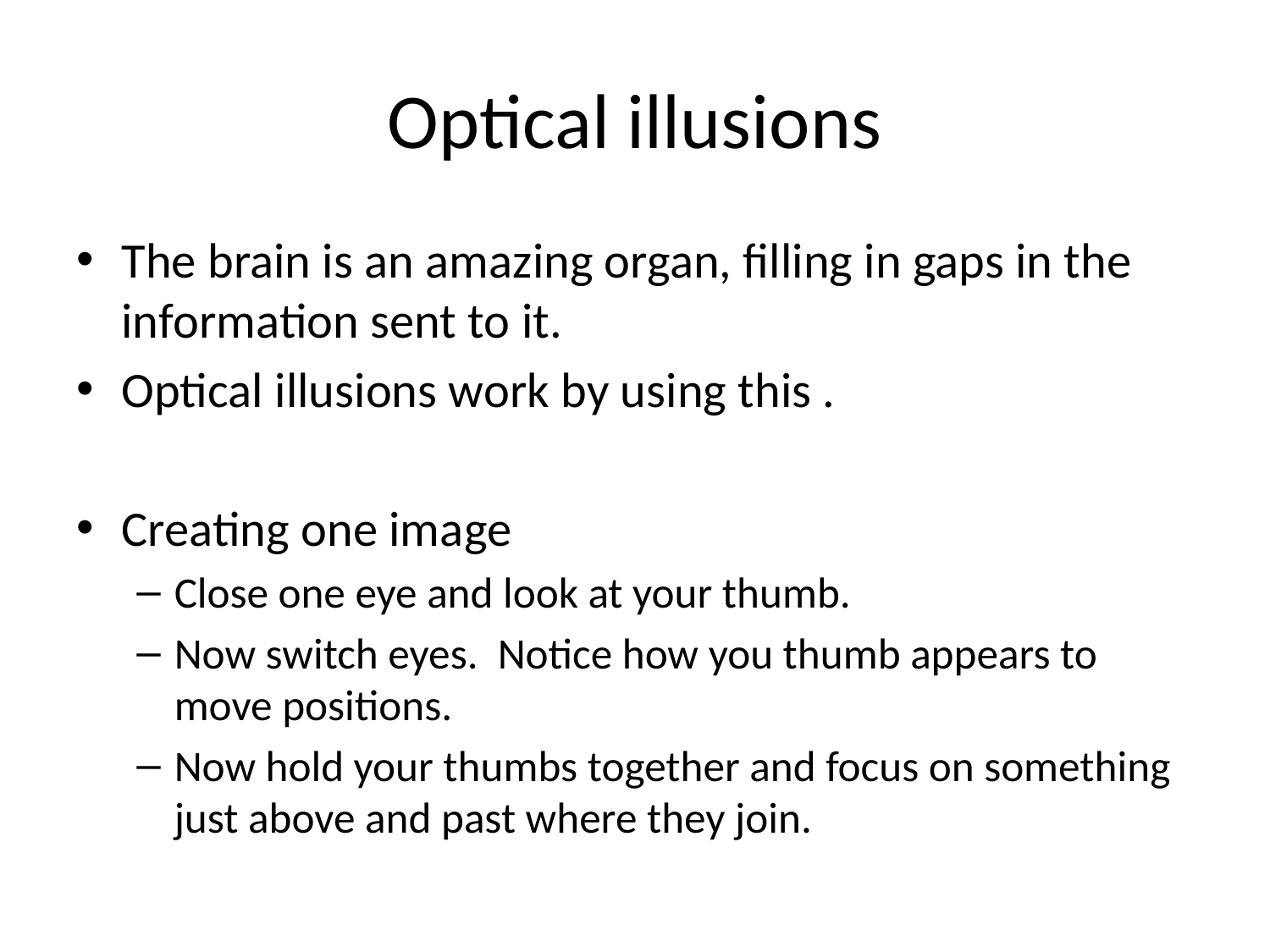

# Optical illusions
The brain is an amazing organ, filling in gaps in the information sent to it.
Optical illusions work by using this .

Creating one image
Close one eye and look at your thumb.
Now switch eyes.  Notice how you thumb appears to move positions.
Now hold your thumbs together and focus on something just above and past where they join.